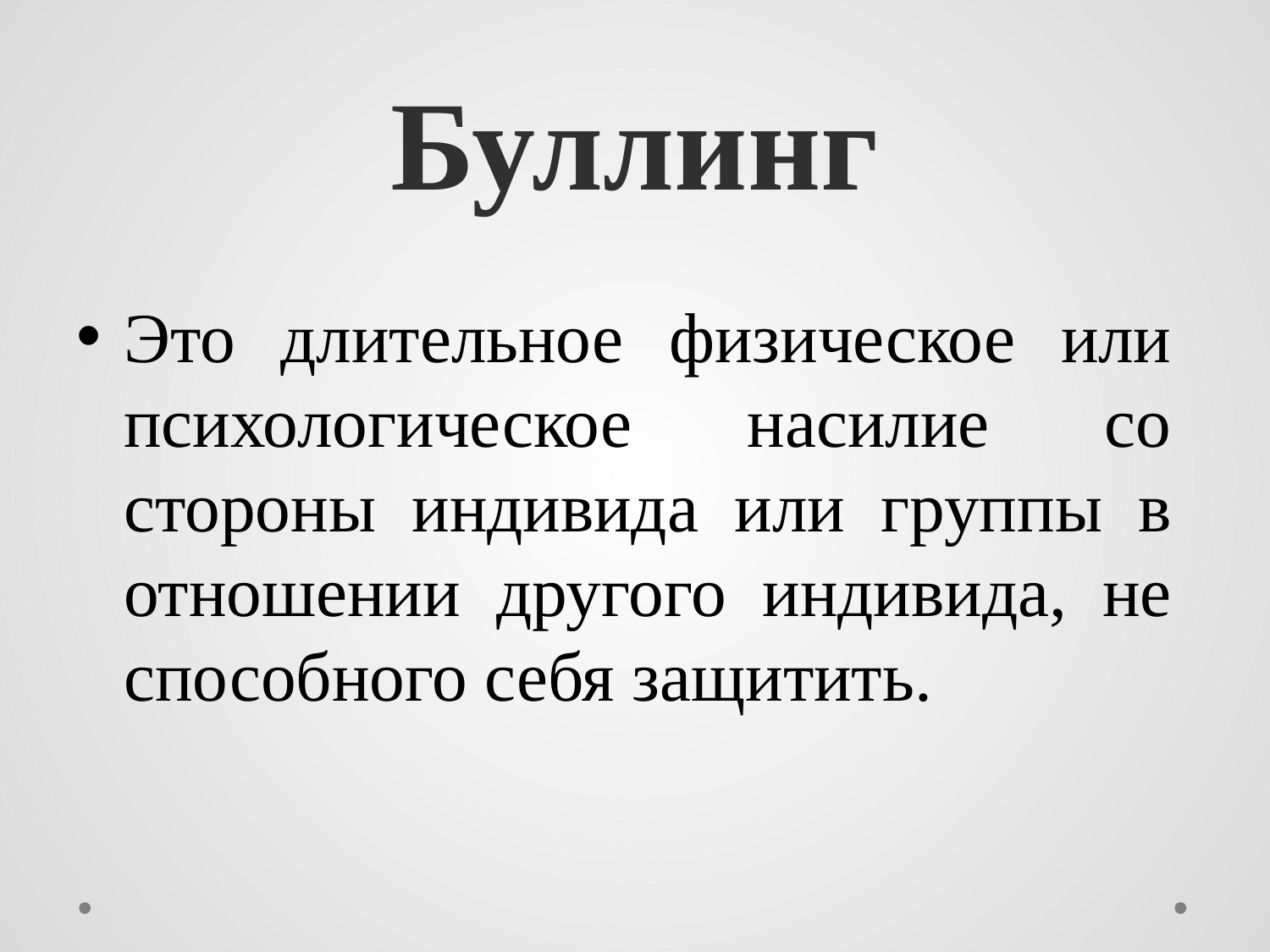

# Буллинг
Это длительное физическое или психологическое насилие со стороны индивида или группы в отношении другого индивида, не способного себя защитить.